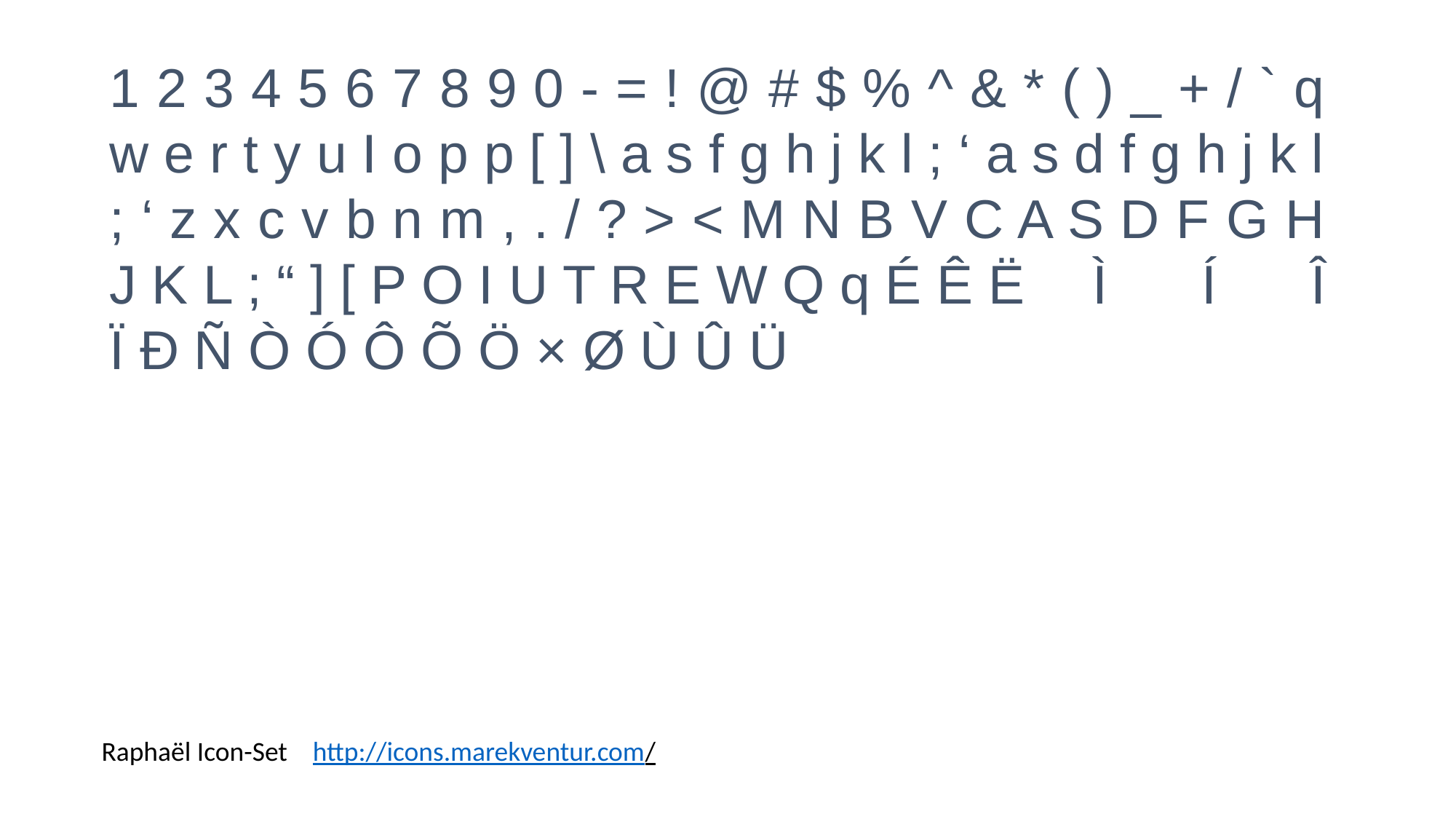

1 2 3 4 5 6 7 8 9 0 - = ! @ # $ % ^ & * ( ) _ + / ` q w e r t y u I o p p [ ] \ a s f g h j k l ; ‘ a s d f g h j k l ; ‘ z x c v b n m , . / ? > < M N B V C A S D F G H J K L ; “ ] [ P O I U T R E W Q q É Ê Ë	Ì 	Í 	Î Ï Ð Ñ Ò Ó Ô Õ Ö × Ø Ù Û Ü
Raphaël Icon-Set
http://icons.marekventur.com/